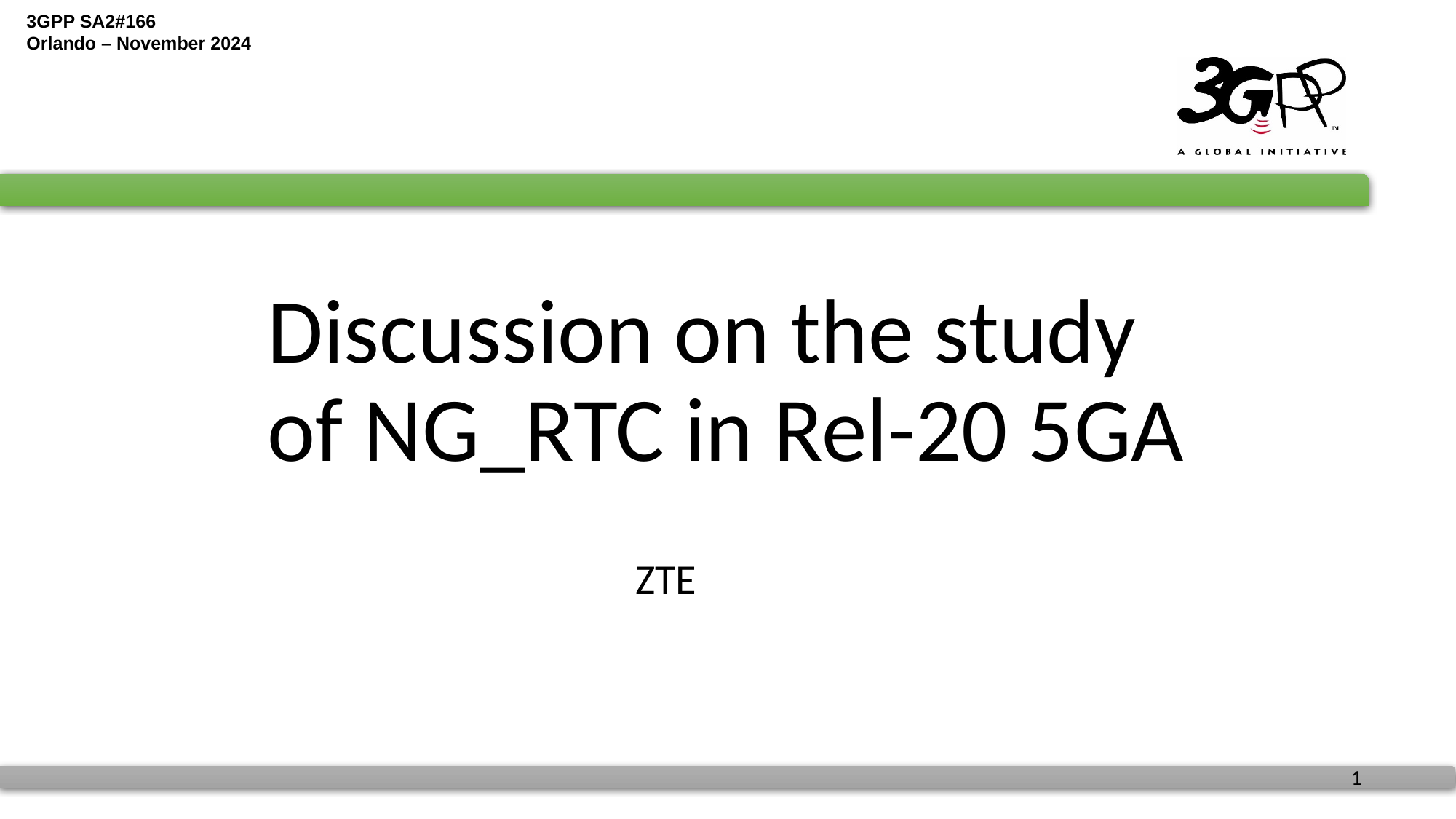

# Discussion on the study of NG_RTC in Rel-20 5GA
ZTE